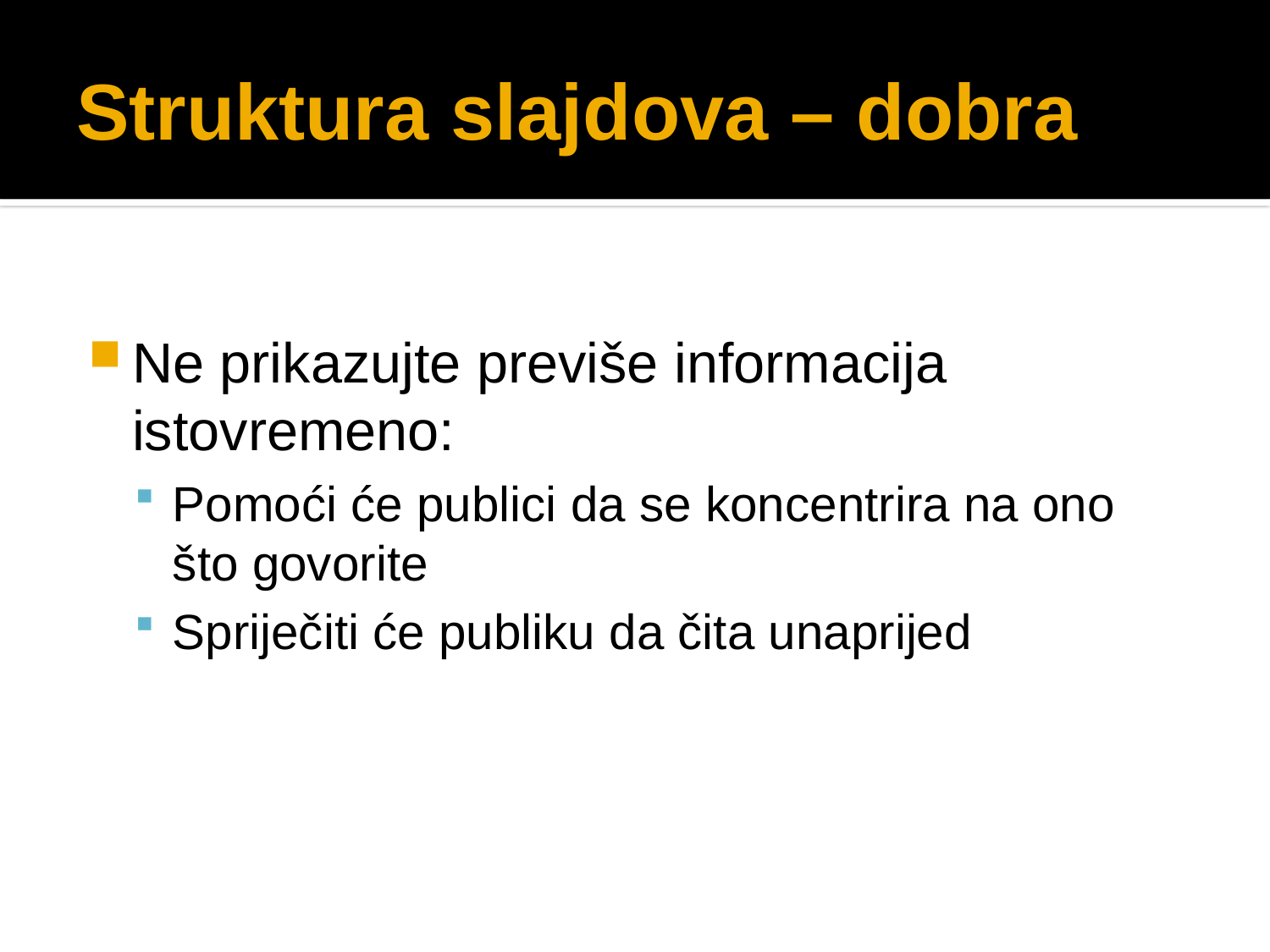

# Struktura slajdova – dobra

Ne prikazujte previše informacija istovremeno:
Pomoći će publici da se koncentrira na ono što govorite
Spriječiti će publiku da čita unaprijed